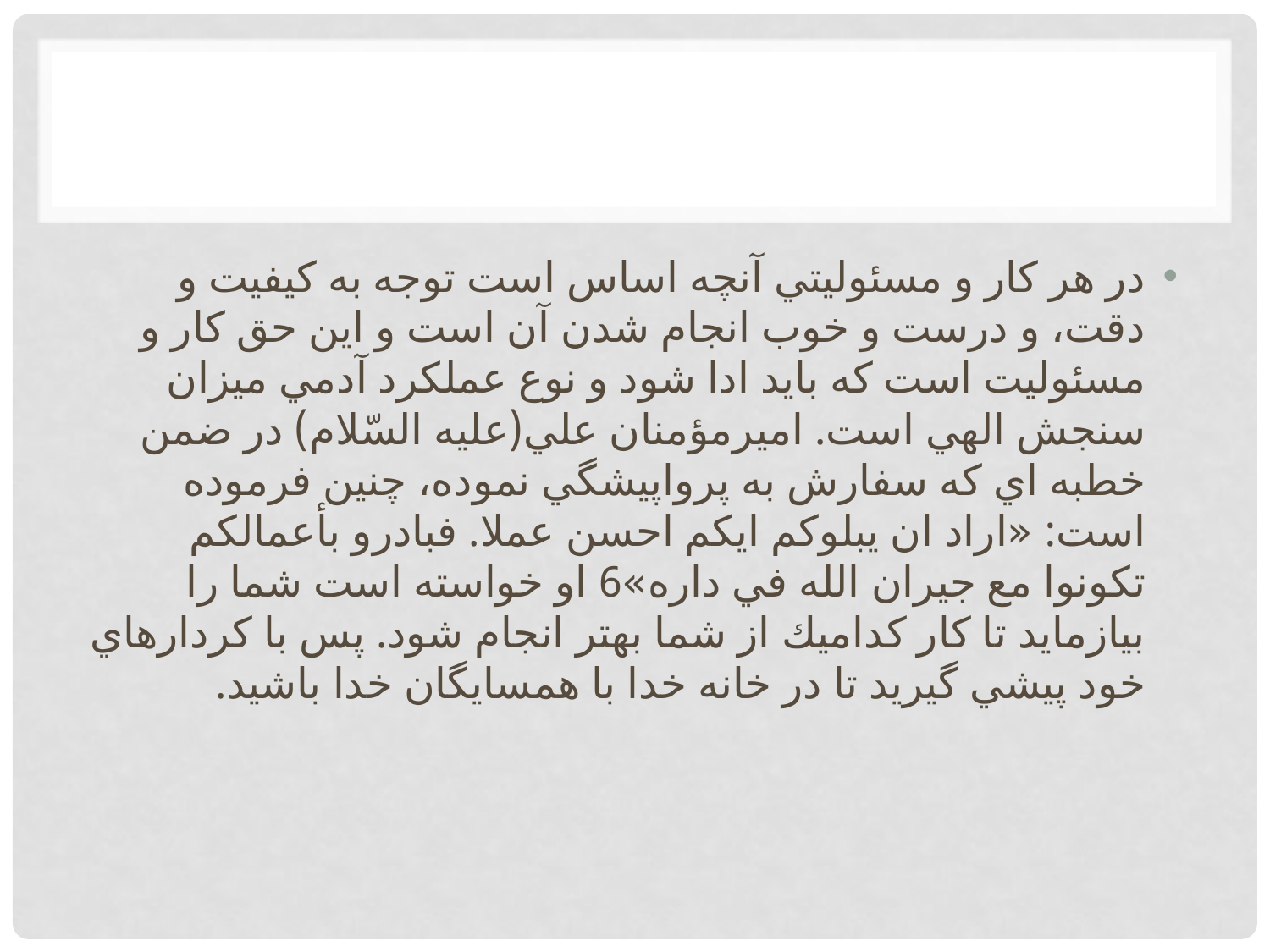

در هر كار و مسئوليتي آنچه اساس است توجه به كيفيت و دقت، و درست و خوب انجام شدن آن است و اين حق كار و مسئوليت است كه بايد ادا شود و نوع عملكرد آدمي ميزان سنجش الهي است. اميرمؤمنان علي(عليه السّلام) در ضمن خطبه اي كه سفارش به پرواپيشگي نموده، چنين فرموده است: «اراد ان يبلوكم ايكم احسن عملا. فبادرو بأعمالكم تكونوا مع جيران الله في داره»6 او خواسته است شما را بيازمايد تا كار كداميك از شما بهتر انجام شود. پس با كردارهاي خود پيشي گيريد تا در خانه خدا با همسايگان خدا باشيد.